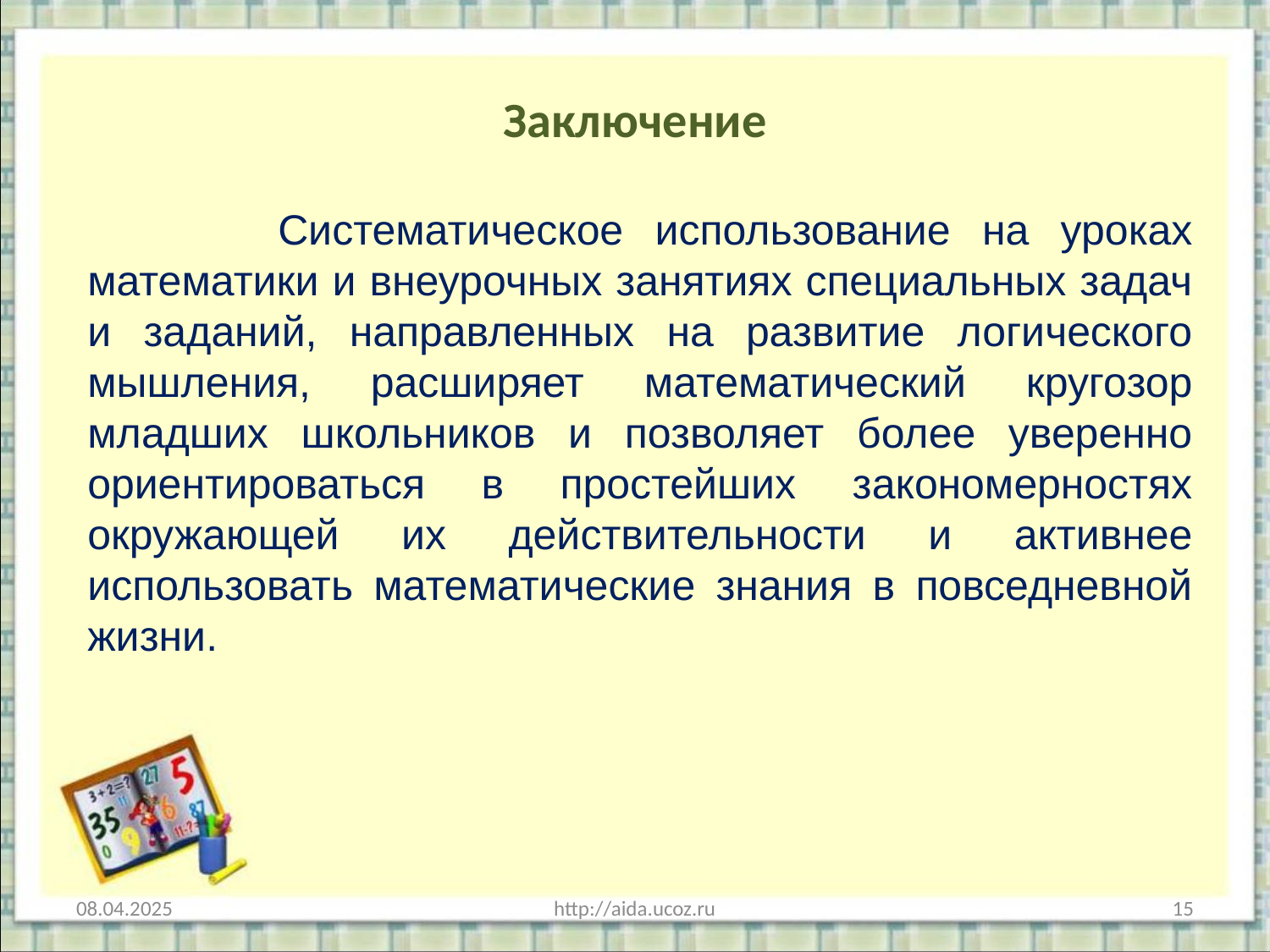

# Заключение
      Систематическое использование на уроках математики и внеурочных занятиях специальных задач и заданий, направленных на развитие логического мышления, расширяет математический кругозор младших школьников и позволяет более уверенно ориентироваться в простейших закономерностях окружающей их действительности и активнее использовать математические знания в повседневной жизни.
08.04.2025
http://aida.ucoz.ru
15